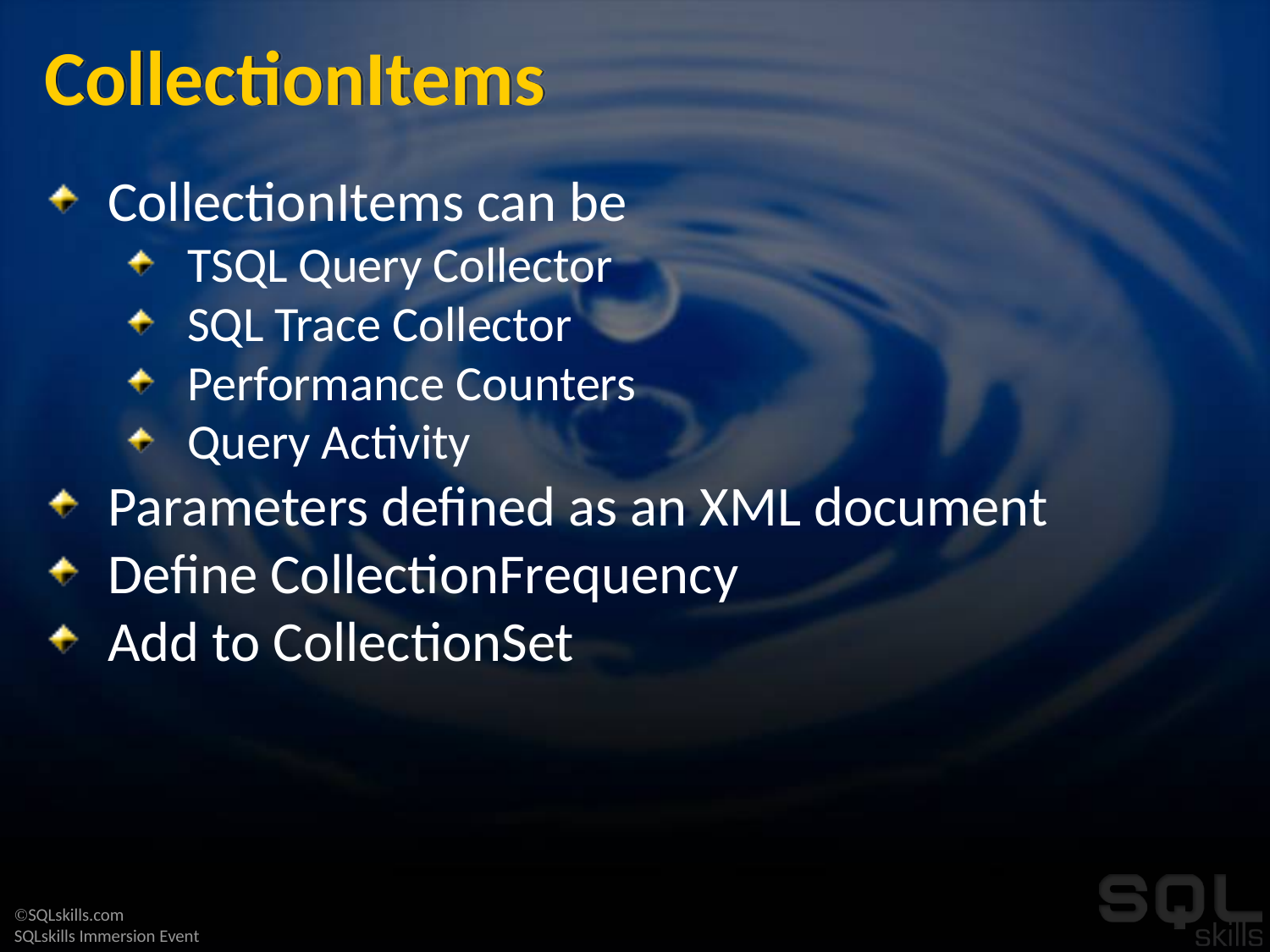

# CollectionItems
CollectionItems can be
TSQL Query Collector
SQL Trace Collector
Performance Counters
Query Activity
Parameters defined as an XML document
Define CollectionFrequency
Add to CollectionSet